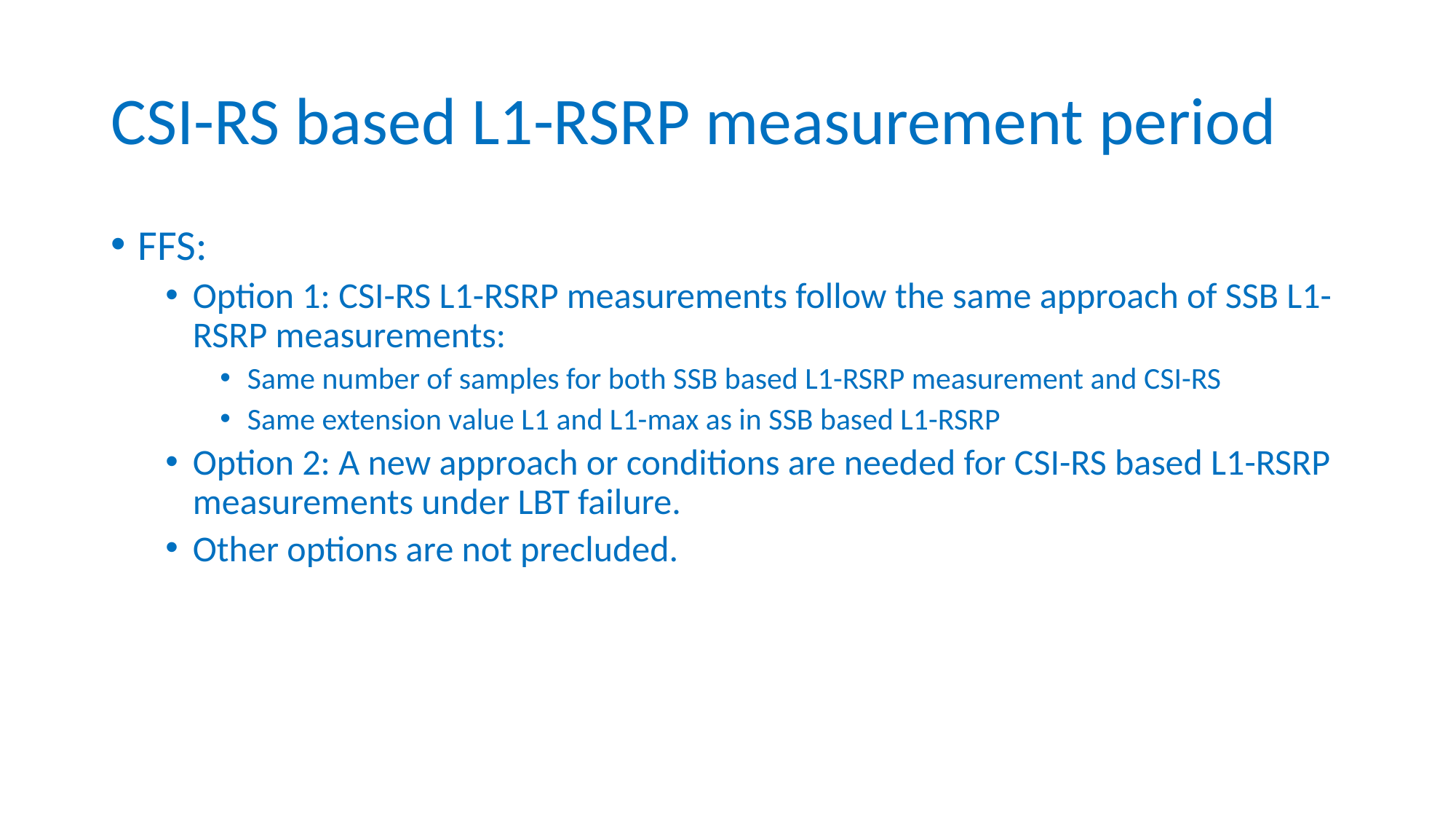

# CSI-RS based L1-RSRP measurement period
FFS:
Option 1: CSI-RS L1-RSRP measurements follow the same approach of SSB L1-RSRP measurements:
Same number of samples for both SSB based L1-RSRP measurement and CSI-RS
Same extension value L1 and L1-max as in SSB based L1-RSRP
Option 2: A new approach or conditions are needed for CSI-RS based L1-RSRP measurements under LBT failure.
Other options are not precluded.